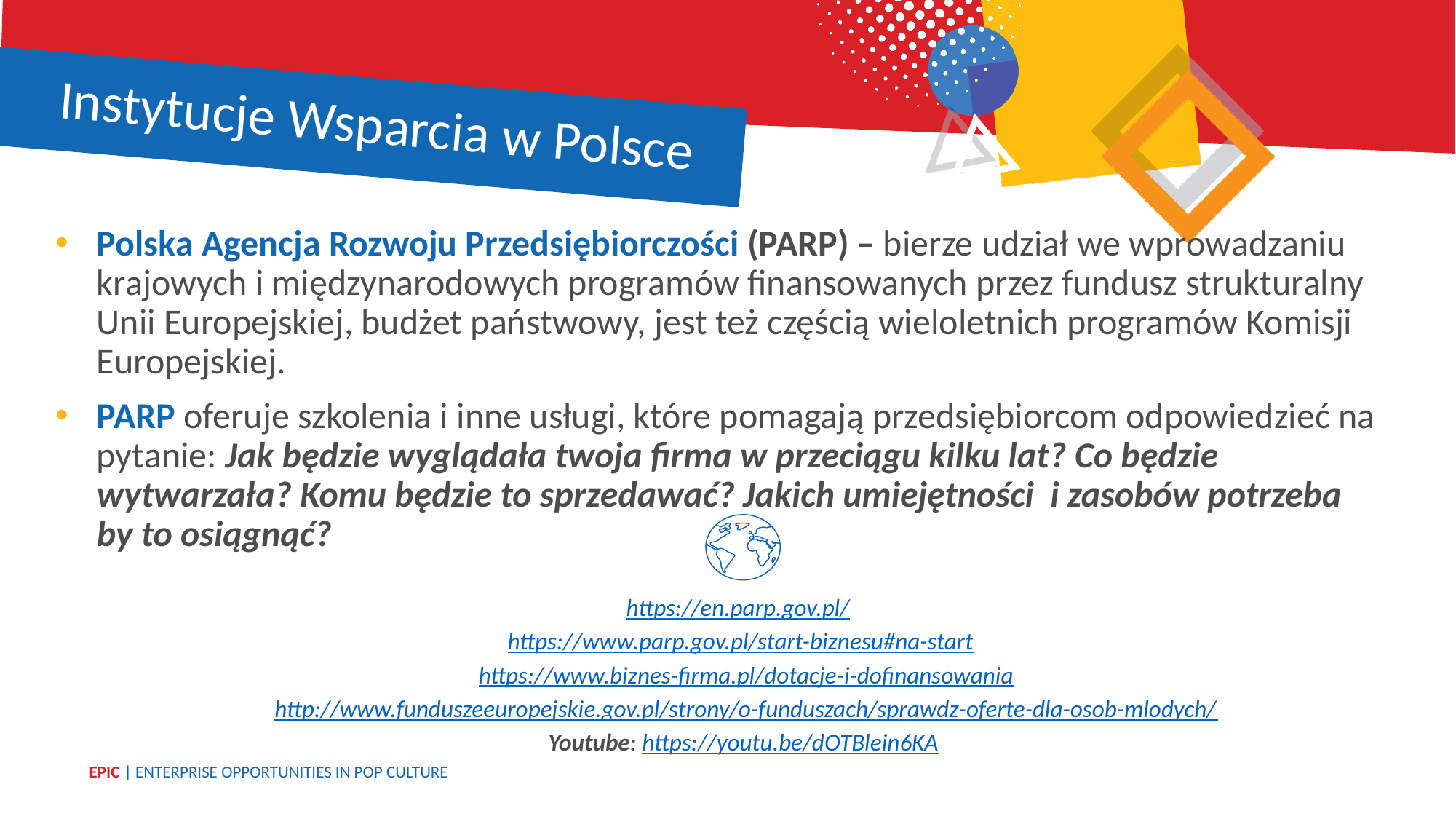

Instytucje Wsparcia w Polsce
Polska Agencja Rozwoju Przedsiębiorczości (PARP) – bierze udział we wprowadzaniu krajowych i międzynarodowych programów finansowanych przez fundusz strukturalny Unii Europejskiej, budżet państwowy, jest też częścią wieloletnich programów Komisji Europejskiej.
PARP oferuje szkolenia i inne usługi, które pomagają przedsiębiorcom odpowiedzieć na pytanie: Jak będzie wyglądała twoja firma w przeciągu kilku lat? Co będzie wytwarzała? Komu będzie to sprzedawać? Jakich umiejętności  i zasobów potrzeba by to osiągnąć?

https://en.parp.gov.pl/
https://www.parp.gov.pl/start-biznesu#na-start
https://www.biznes-firma.pl/dotacje-i-dofinansowania
http://www.funduszeeuropejskie.gov.pl/strony/o-funduszach/sprawdz-oferte-dla-osob-mlodych/
Youtube: https://youtu.be/dOTBlein6KA